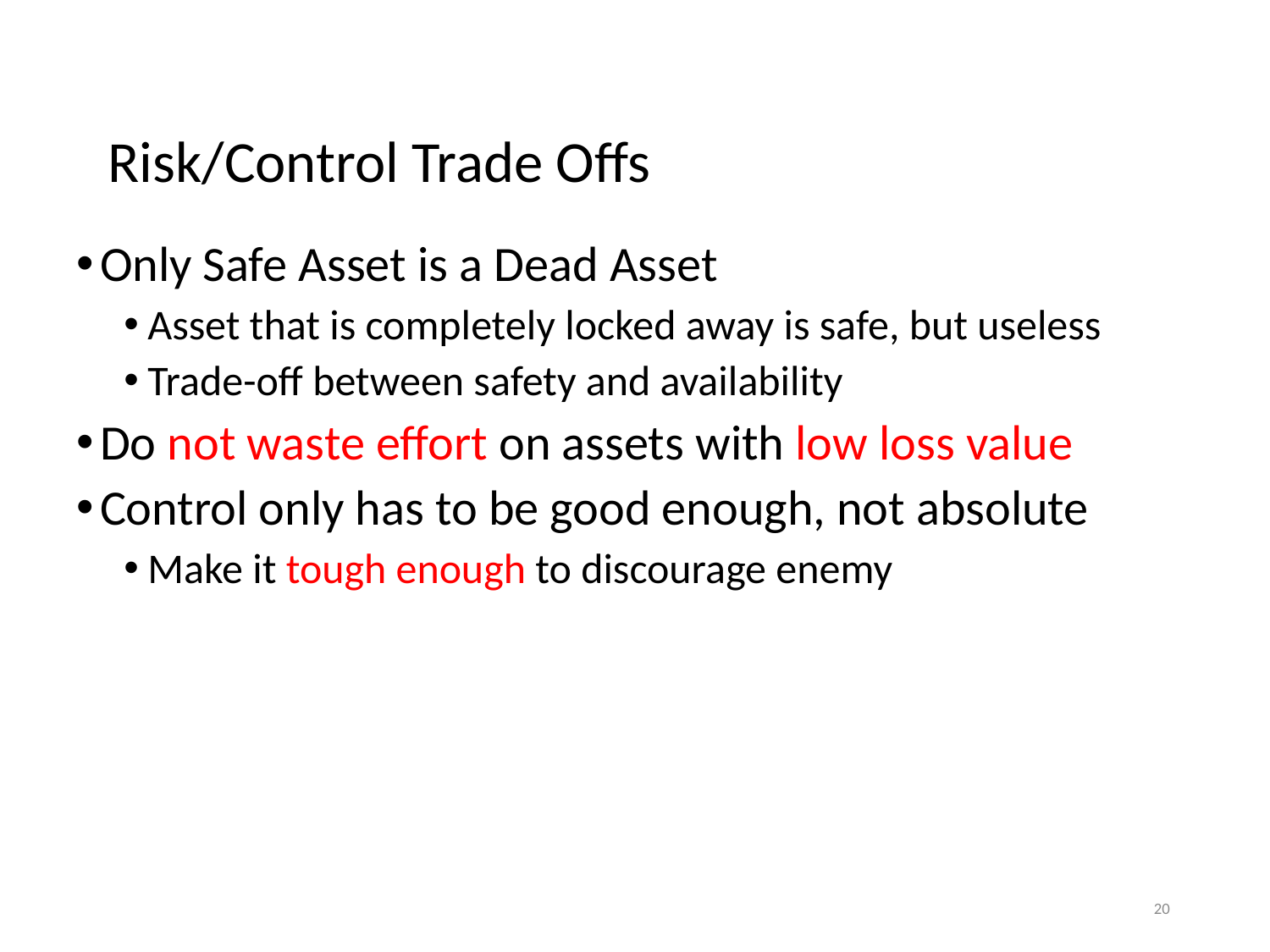

# Risk/Control Trade Offs
Only Safe Asset is a Dead Asset
Asset that is completely locked away is safe, but useless
Trade-off between safety and availability
Do not waste effort on assets with low loss value
Control only has to be good enough, not absolute
Make it tough enough to discourage enemy
20